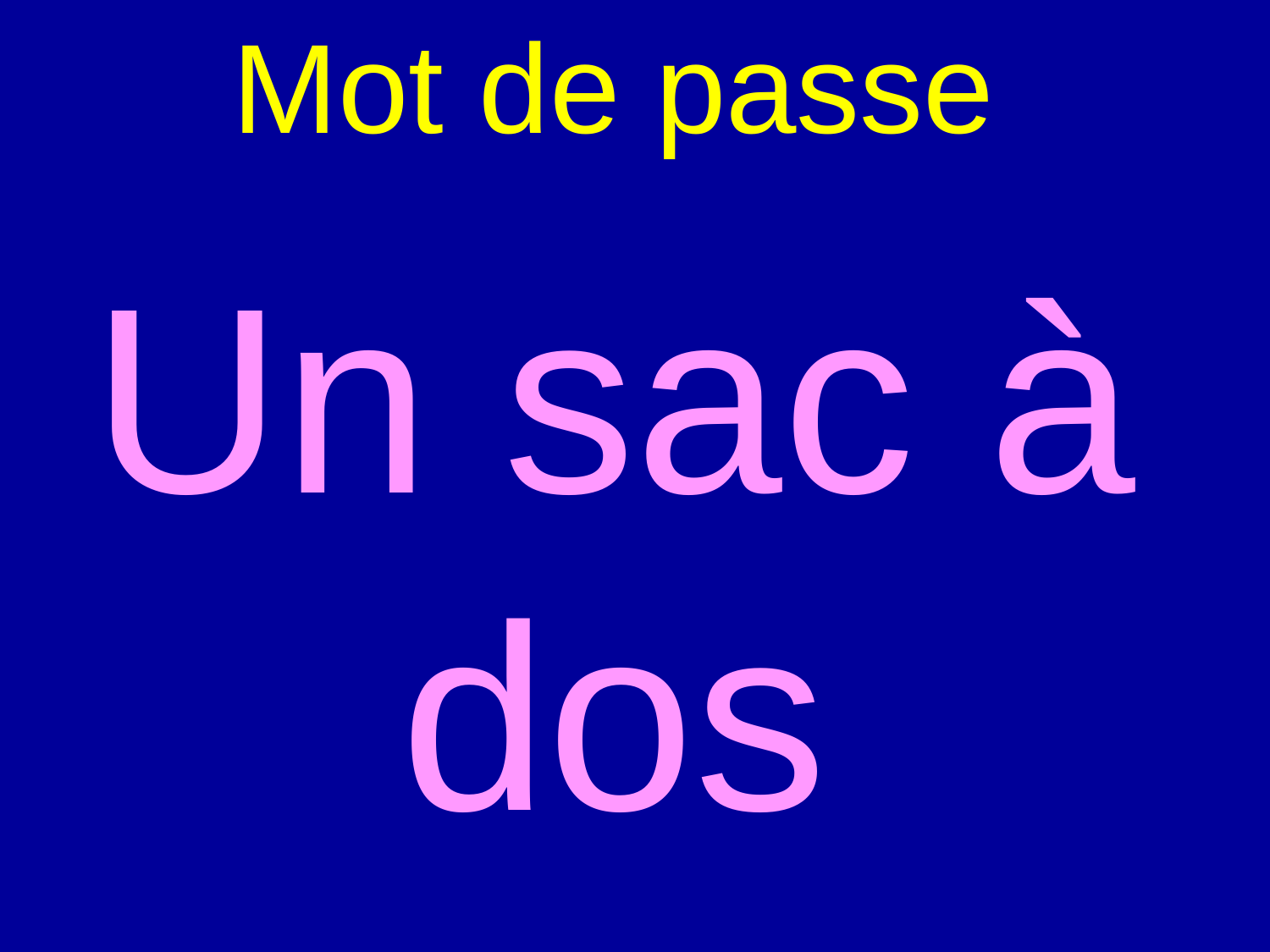

Mot de passe
Un sac à dos